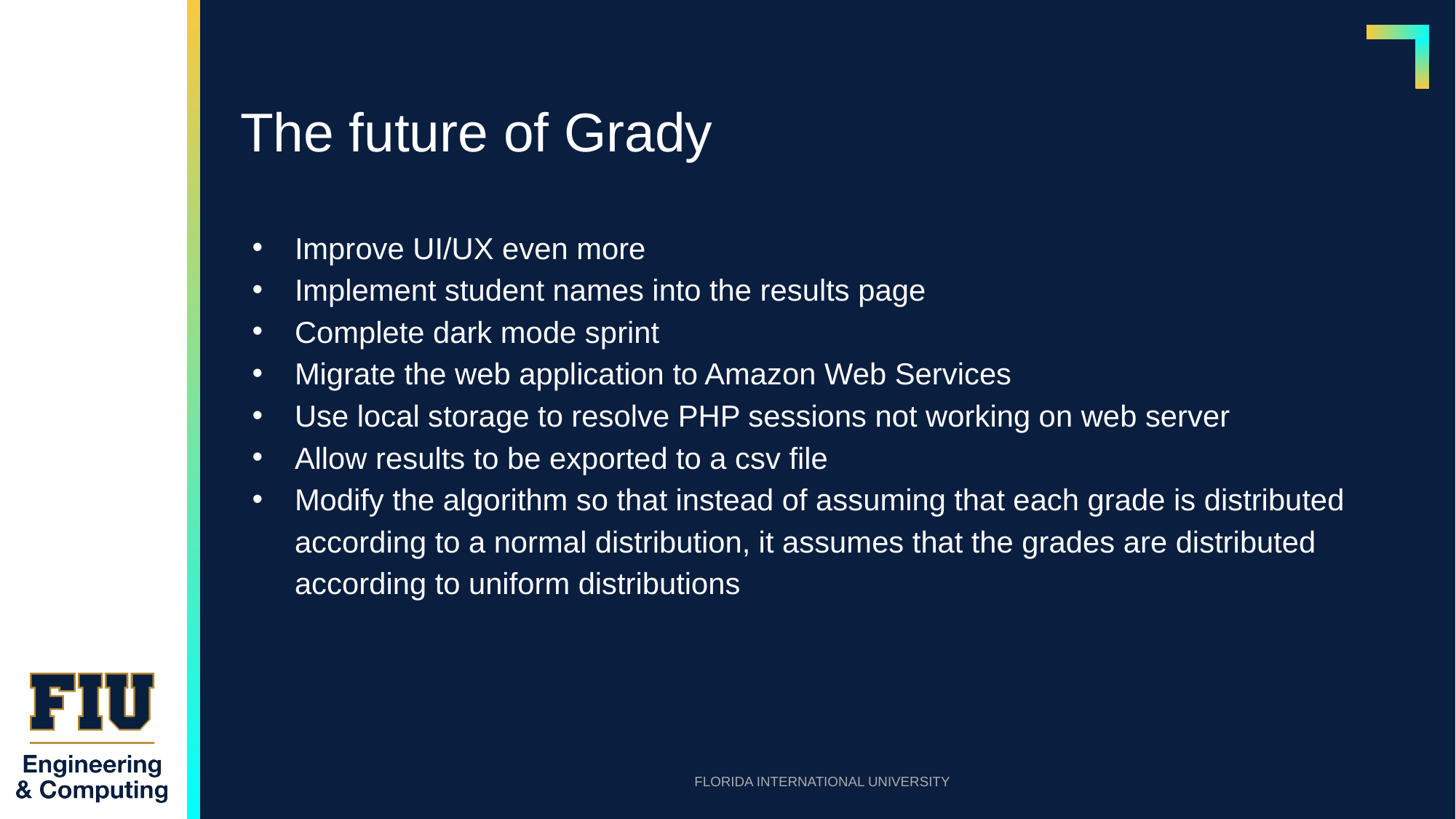

# The future of Grady
Improve UI/UX even more
Implement student names into the results page
Complete dark mode sprint
Migrate the web application to Amazon Web Services
Use local storage to resolve PHP sessions not working on web server
Allow results to be exported to a csv file
Modify the algorithm so that instead of assuming that each grade is distributed according to a normal distribution, it assumes that the grades are distributed according to uniform distributions